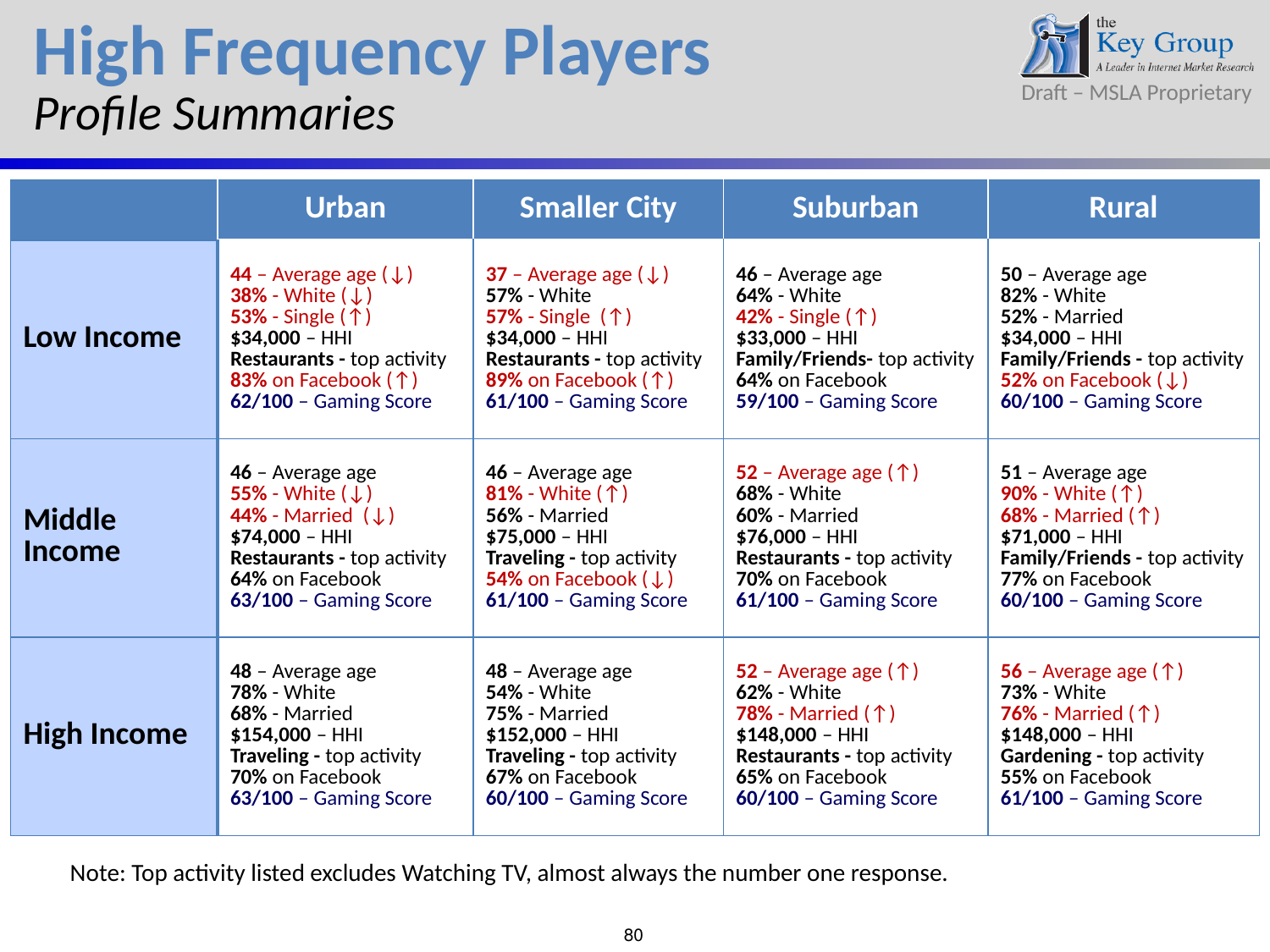

High Frequency Players
Profile Summaries
|  | Urban | Smaller City | Suburban | Rural |
| --- | --- | --- | --- | --- |
| Low Income | 44 – Average age (↓) 38% - White (↓) 53% - Single (↑) $34,000 – HHI Restaurants - top activity 83% on Facebook (↑) 62/100 – Gaming Score | 37 – Average age (↓) 57% - White 57% - Single (↑) $34,000 – HHI Restaurants - top activity 89% on Facebook (↑) 61/100 – Gaming Score | 46 – Average age 64% - White 42% - Single (↑) $33,000 – HHI Family/Friends- top activity 64% on Facebook 59/100 – Gaming Score | 50 – Average age 82% - White 52% - Married $34,000 – HHI Family/Friends - top activity 52% on Facebook (↓) 60/100 – Gaming Score |
| Middle Income | 46 – Average age 55% - White (↓) 44% - Married (↓) $74,000 – HHI Restaurants - top activity 64% on Facebook 63/100 – Gaming Score | 46 – Average age 81% - White (↑) 56% - Married $75,000 – HHI Traveling - top activity 54% on Facebook (↓) 61/100 – Gaming Score | 52 – Average age (↑) 68% - White 60% - Married $76,000 – HHI Restaurants - top activity 70% on Facebook 61/100 – Gaming Score | 51 – Average age 90% - White (↑) 68% - Married (↑) $71,000 – HHI Family/Friends - top activity 77% on Facebook 60/100 – Gaming Score |
| High Income | 48 – Average age 78% - White 68% - Married $154,000 – HHI Traveling - top activity 70% on Facebook 63/100 – Gaming Score | 48 – Average age 54% - White 75% - Married $152,000 – HHI Traveling - top activity 67% on Facebook 60/100 – Gaming Score | 52 – Average age (↑) 62% - White 78% - Married (↑) $148,000 – HHI Restaurants - top activity 65% on Facebook 60/100 – Gaming Score | 56 – Average age (↑) 73% - White 76% - Married (↑) $148,000 – HHI Gardening - top activity 55% on Facebook 61/100 – Gaming Score |
Note: Top activity listed excludes Watching TV, almost always the number one response.